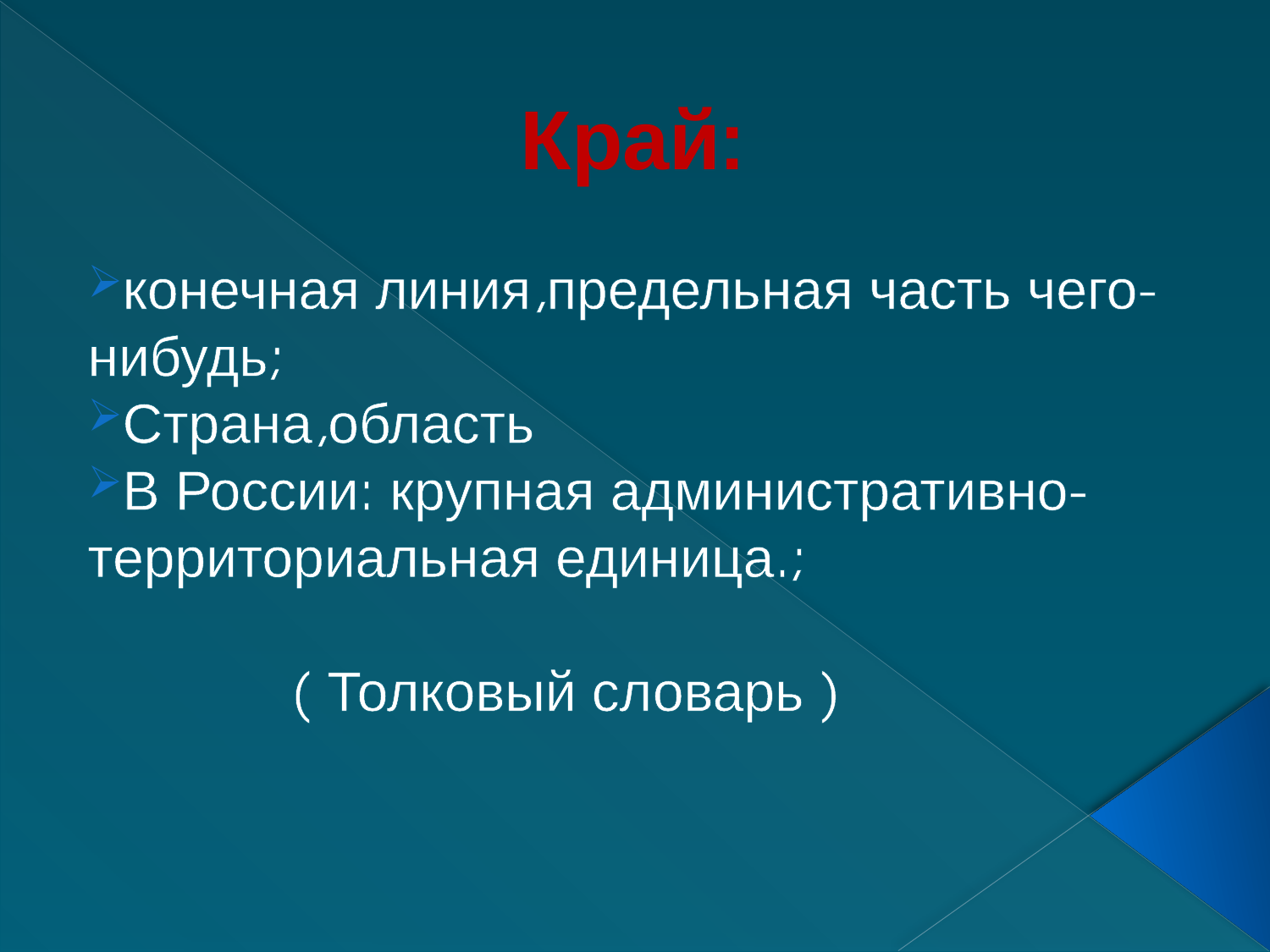

Край:

конечная линия,предельная часть чего-нибудь;
Страна,область
В России: крупная административно-территориальная единица.;

             ( Толковый словарь )
#